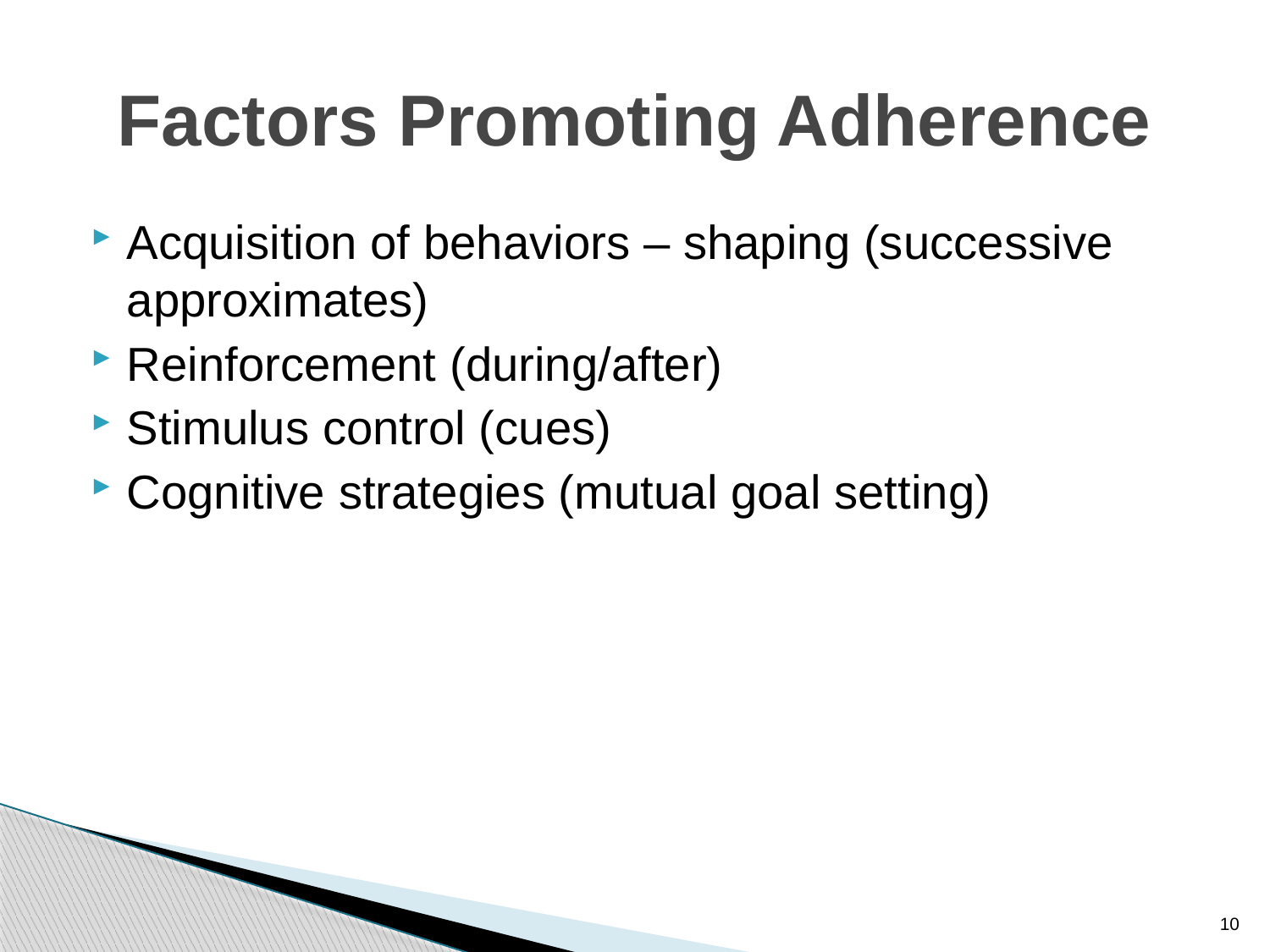

# Factors Promoting Adherence
Acquisition of behaviors – shaping (successive approximates)
Reinforcement (during/after)
Stimulus control (cues)
Cognitive strategies (mutual goal setting)
10